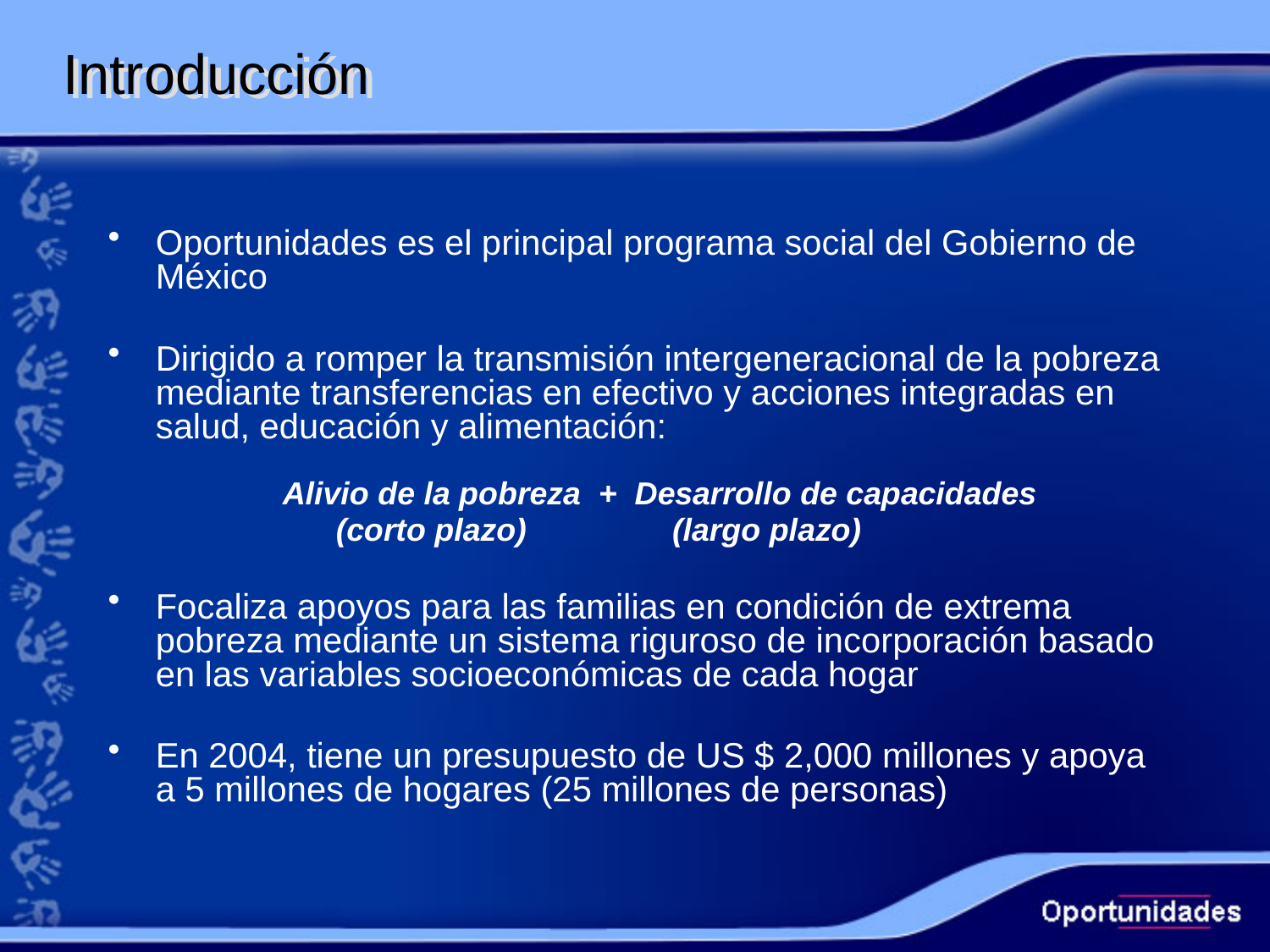

Introducción
Oportunidades es el principal programa social del Gobierno de México

Dirigido a romper la transmisión intergeneracional de la pobreza mediante transferencias en efectivo y acciones integradas en salud, educación y alimentación:

		Alivio de la pobreza  +  Desarrollo de capacidades
		      (corto plazo)		 (largo plazo)

Focaliza apoyos para las familias en condición de extrema pobreza mediante un sistema riguroso de incorporación basado en las variables socioeconómicas de cada hogar

En 2004, tiene un presupuesto de US $ 2,000 millones y apoya a 5 millones de hogares (25 millones de personas)